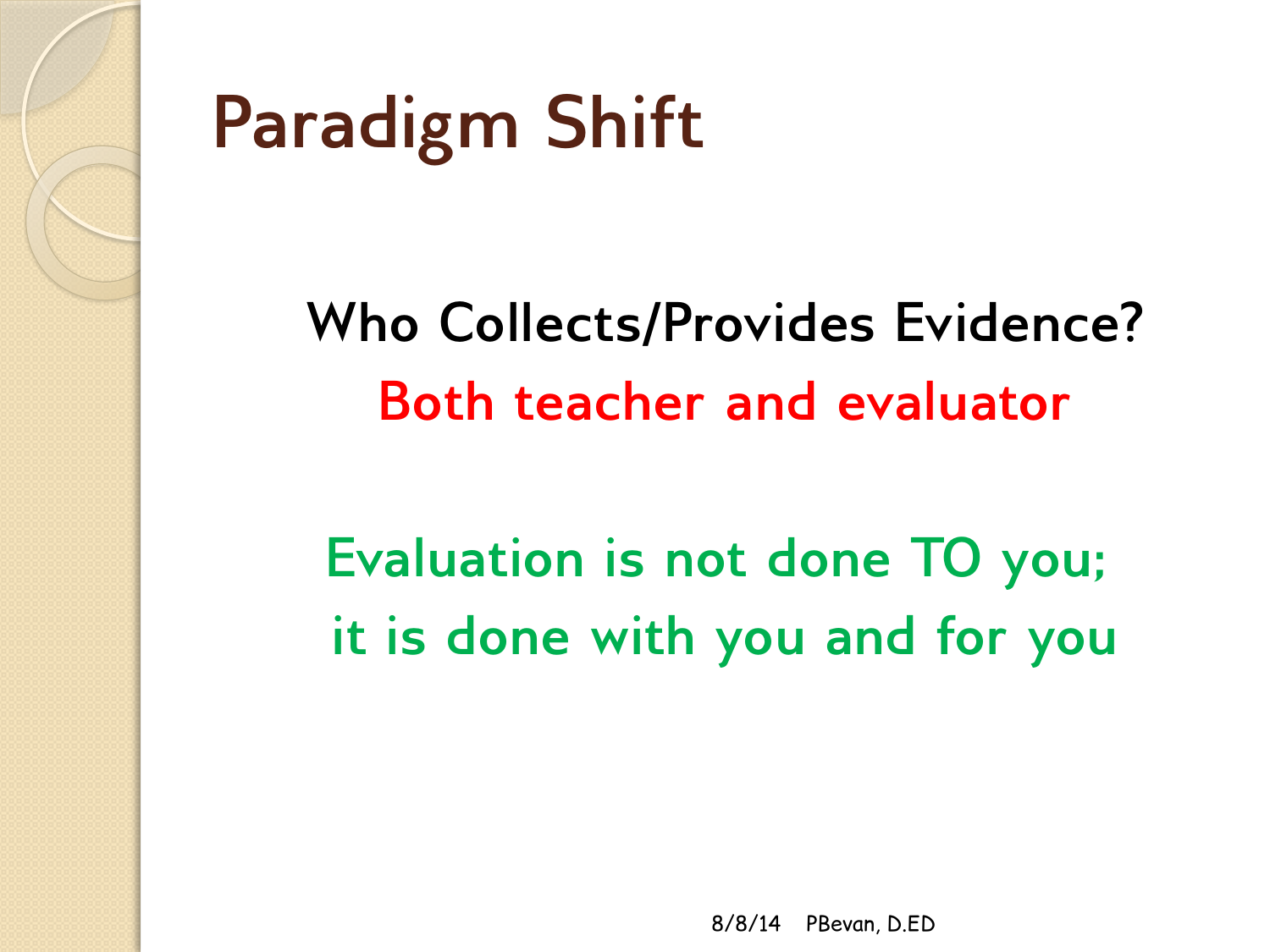

# Paradigm Shift

Who Collects/Provides Evidence?
Both teacher and evaluator

Evaluation is not done TO you;
it is done with you and for you
8/8/14
PBevan, D.ED